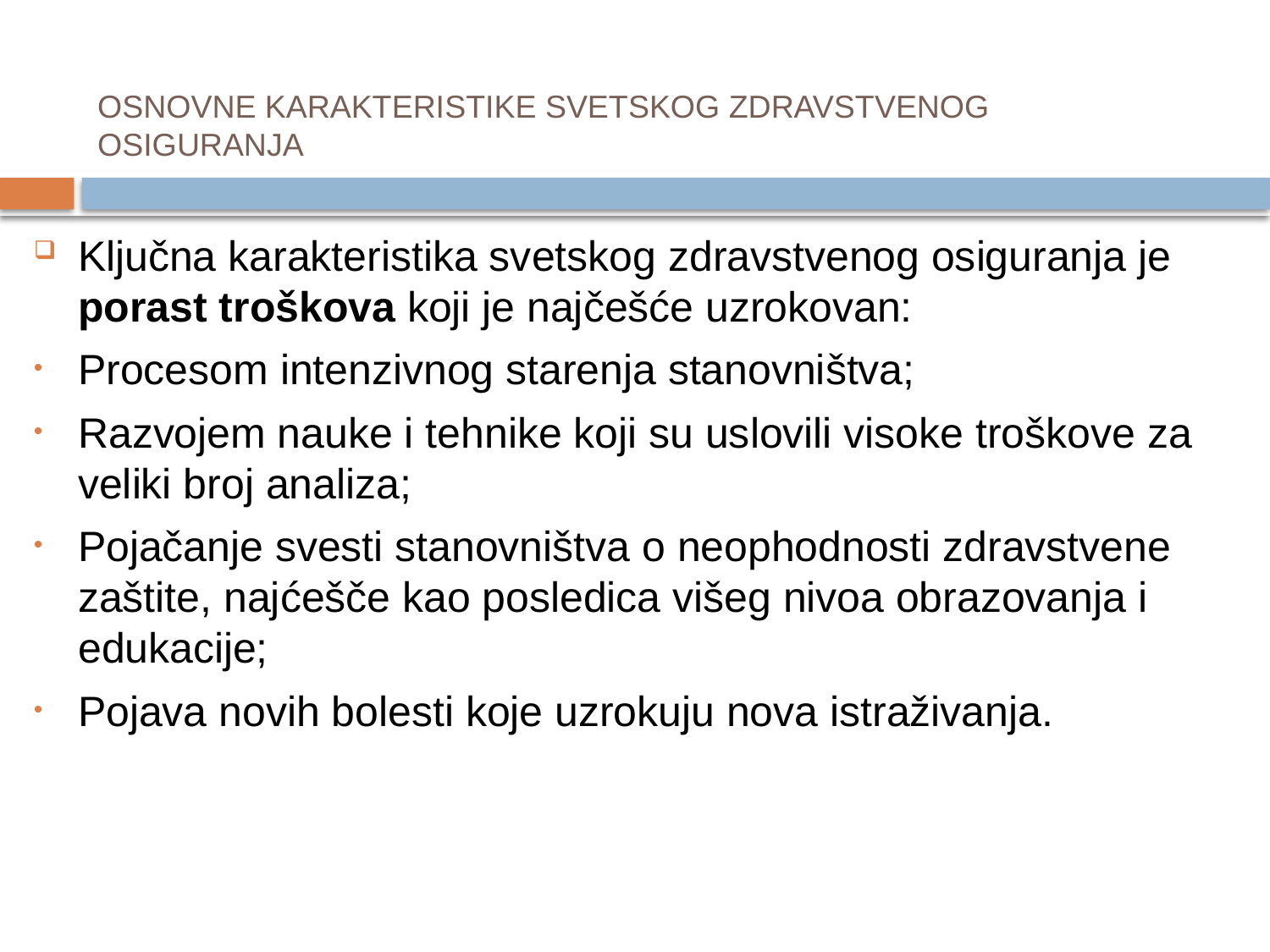

# OSNOVNE KARAKTERISTIKE SVETSKOG ZDRAVSTVENOG OSIGURANJA
Ključna karakteristika svetskog zdravstvenog osiguranja je porast troškova koji je najčešće uzrokovan:
Procesom intenzivnog starenja stanovništva;
Razvojem nauke i tehnike koji su uslovili visoke troškove za veliki broj analiza;
Pojačanje svesti stanovništva o neophodnosti zdravstvene zaštite, najćešče kao posledica višeg nivoa obrazovanja i edukacije;
Pojava novih bolesti koje uzrokuju nova istraživanja.